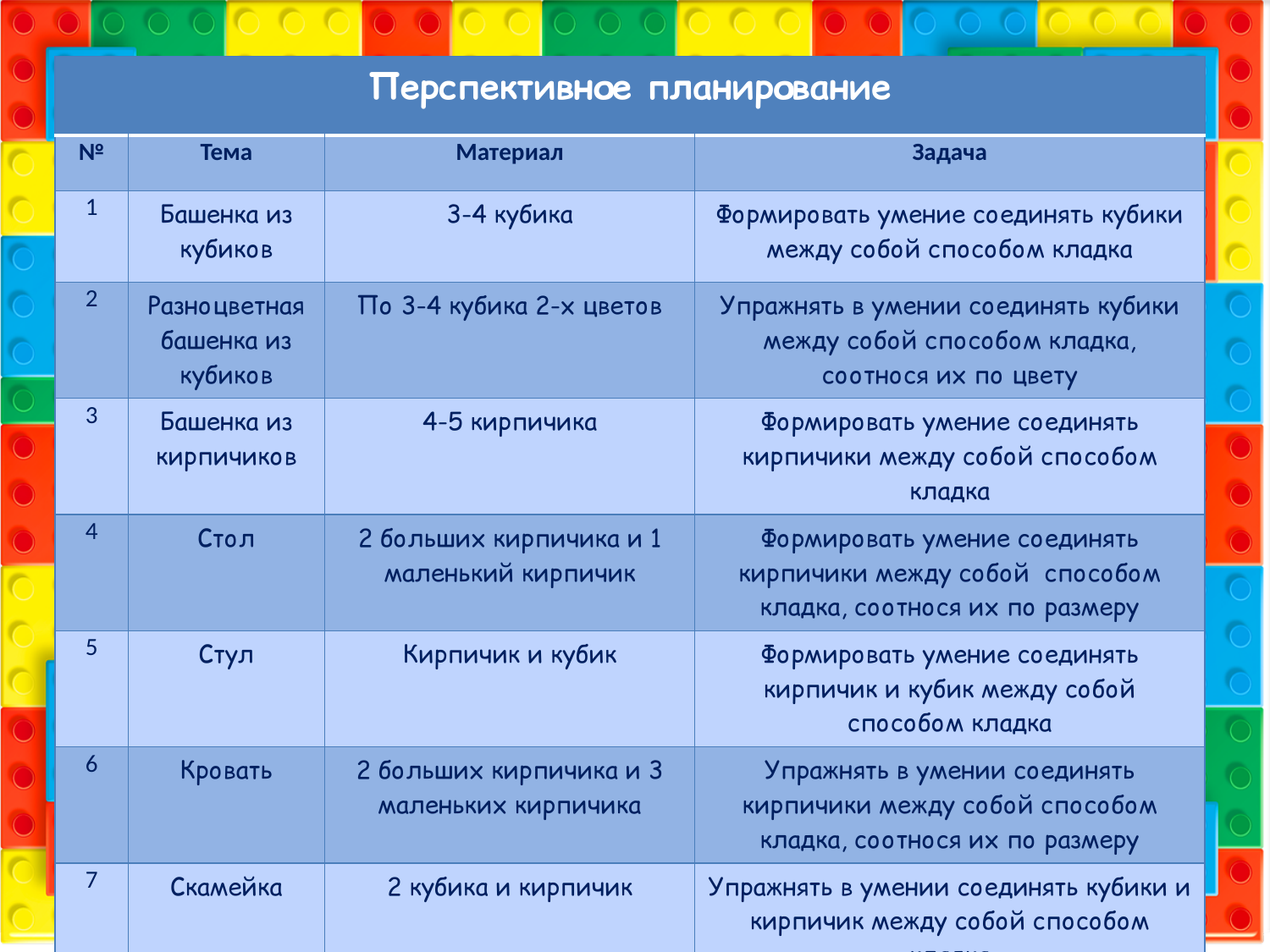

| Перспективное планирование |  |  |  |
| --- | --- | --- | --- |
| № | Тема | Материал | Задача |
| 1 | Башенка из кубиков | 3-4 кубика | Формировать умение соединять кубики между собой способом кладка |
| 2 | Разноцветная башенка из кубиков | По 3-4 кубика 2-х цветов | Упражнять в умении соединять кубики между собой способом кладка, соотнося их по цвету |
| 3 | Башенка из кирпичиков | 4-5 кирпичика | Формировать умение соединять кирпичики между собой способом кладка |
| 4 | Стол | 2 больших кирпичика и 1 маленький кирпичик | Формировать умение соединять кирпичики между собой способом кладка, соотнося их по размеру |
| 5 | Стул | Кирпичик и кубик | Формировать умение соединять кирпичик и кубик между собой способом кладка |
| 6 | Кровать | 2 больших кирпичика и 3 маленьких кирпичика | Упражнять в умении соединять кирпичики между собой способом кладка, соотнося их по размеру |
| 7 | Скамейка | 2 кубика и кирпичик | Упражнять в умении соединять кубики и кирпичик между собой способом кладка |